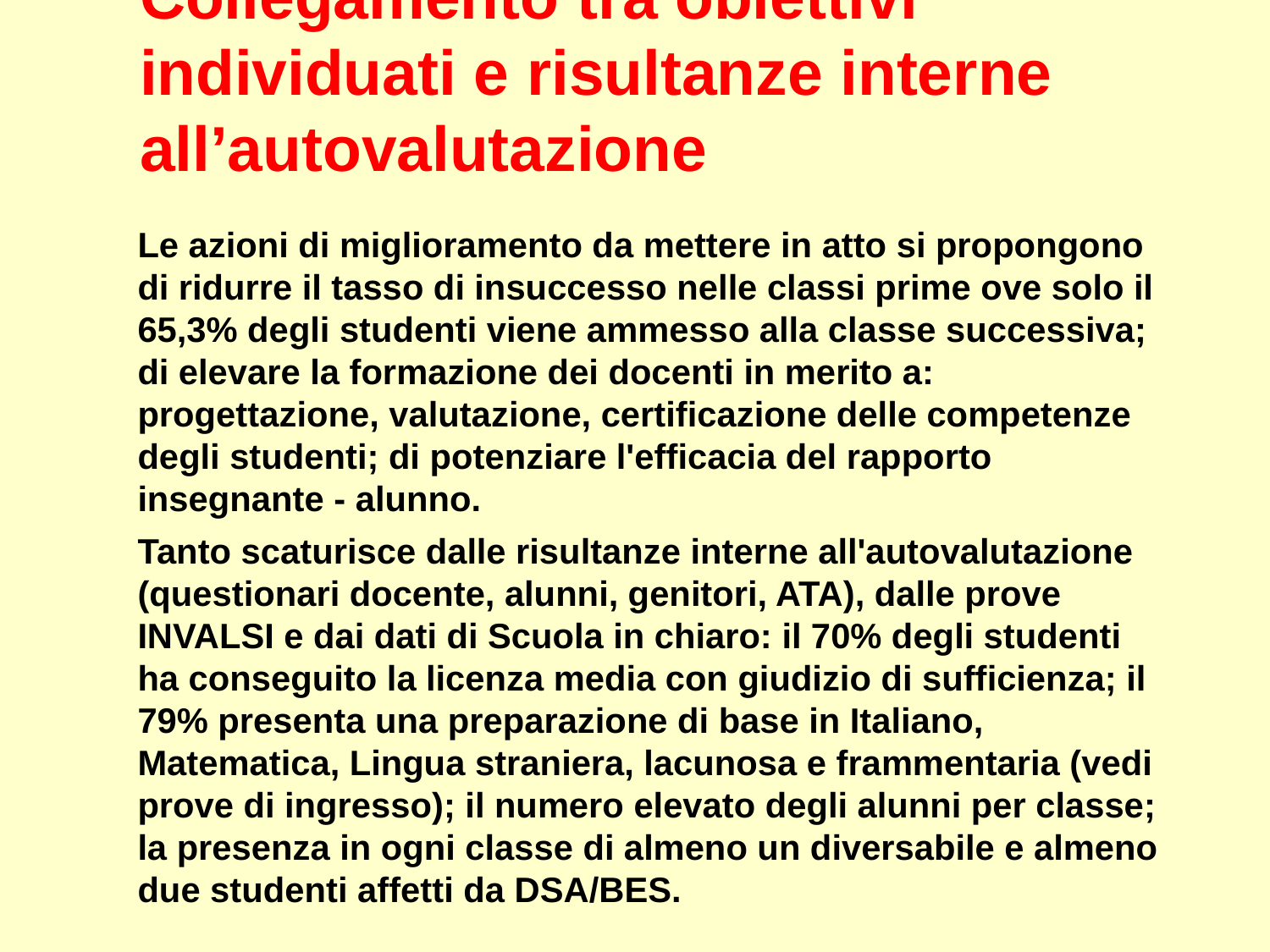

# Collegamento tra obiettivi individuati e risultanze interne all’autovalutazione
Le azioni di miglioramento da mettere in atto si propongono di ridurre il tasso di insuccesso nelle classi prime ove solo il 65,3% degli studenti viene ammesso alla classe successiva; di elevare la formazione dei docenti in merito a: progettazione, valutazione, certificazione delle competenze degli studenti; di potenziare l'efficacia del rapporto insegnante - alunno.
Tanto scaturisce dalle risultanze interne all'autovalutazione (questionari docente, alunni, genitori, ATA), dalle prove INVALSI e dai dati di Scuola in chiaro: il 70% degli studenti ha conseguito la licenza media con giudizio di sufficienza; il 79% presenta una preparazione di base in Italiano, Matematica, Lingua straniera, lacunosa e frammentaria (vedi prove di ingresso); il numero elevato degli alunni per classe; la presenza in ogni classe di almeno un diversabile e almeno due studenti affetti da DSA/BES.